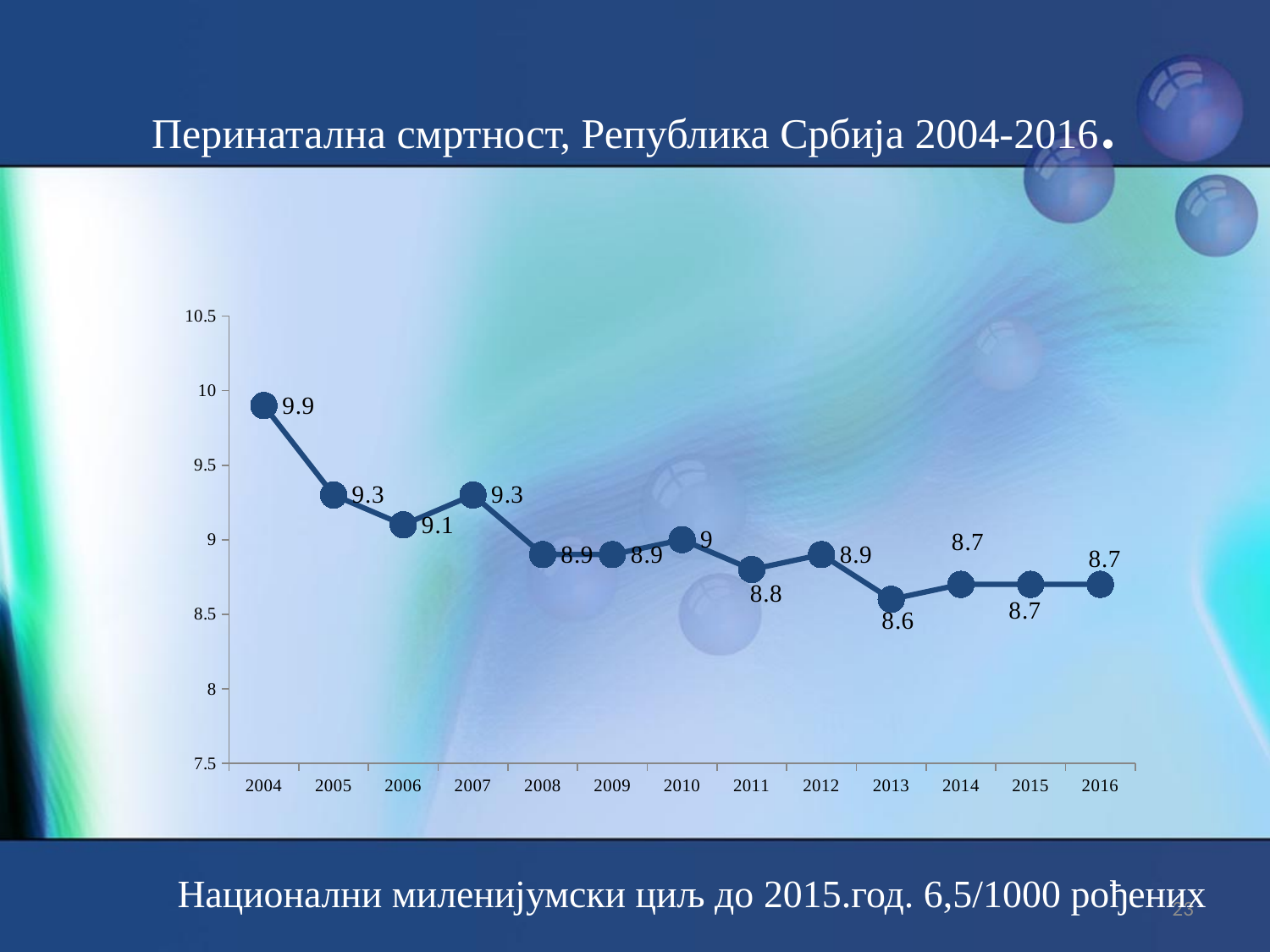

# Перинатална смртност, Република Србија 2004-2016.

### Chart

| Category |  |
|---|---|
| 2004 | 9.9 |
| 2005 | 9.3 |
| 2006 | 9.1 |
| 2007 | 9.3 |
| 2008 | 8.9 |
| 2009 | 8.9 |
| 2010 | 9.0 |
| 2011 | 8.8 |
| 2012 | 8.9 |
| 2013 | 8.6 |
| 2014 | 8.700000000000001 |
| 2015 | 8.700000000000001 |
| 2016 | 8.700000000000001 |
Национални миленијумски циљ до 2015.год. 6,5/1000 рођених
23